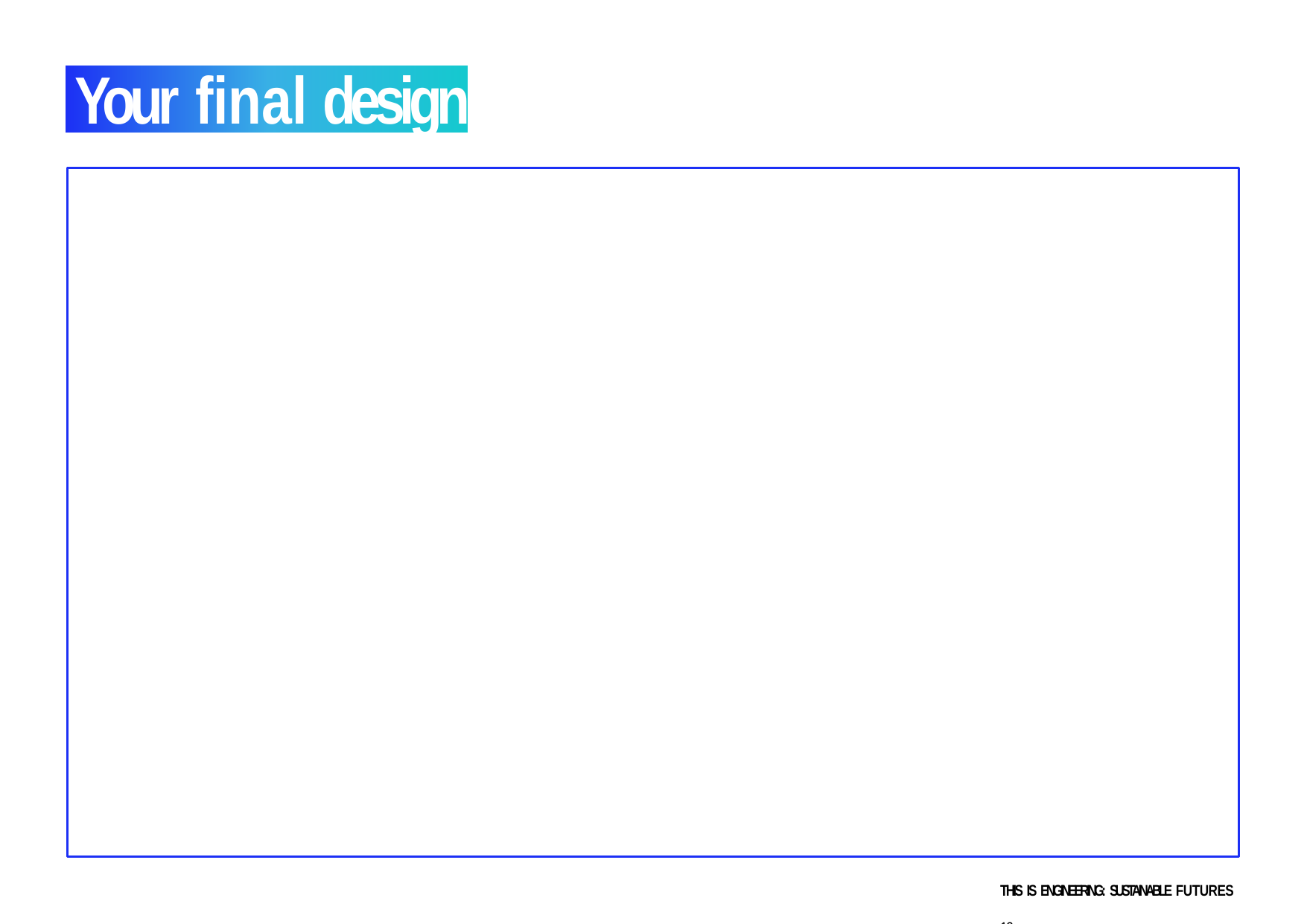

# Your final design

THIS IS ENGINEERING: SUSTAINABLE FUTURES	13